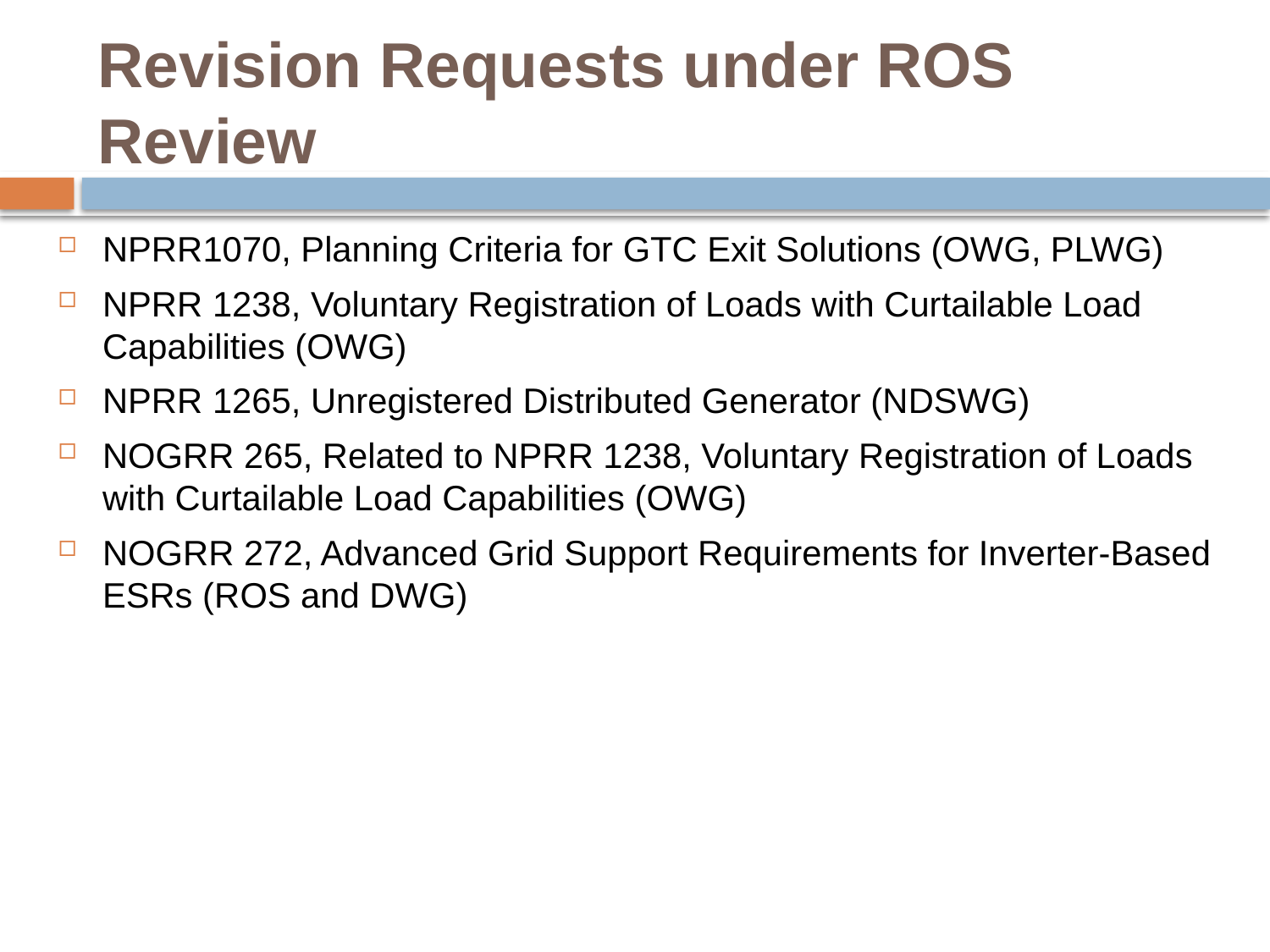

# Revision Requests under ROS Review
NPRR1070, Planning Criteria for GTC Exit Solutions (OWG, PLWG)
NPRR 1238, Voluntary Registration of Loads with Curtailable Load Capabilities (OWG)
NPRR 1265, Unregistered Distributed Generator (NDSWG)
NOGRR 265, Related to NPRR 1238, Voluntary Registration of Loads with Curtailable Load Capabilities (OWG)
NOGRR 272, Advanced Grid Support Requirements for Inverter-Based ESRs (ROS and DWG)